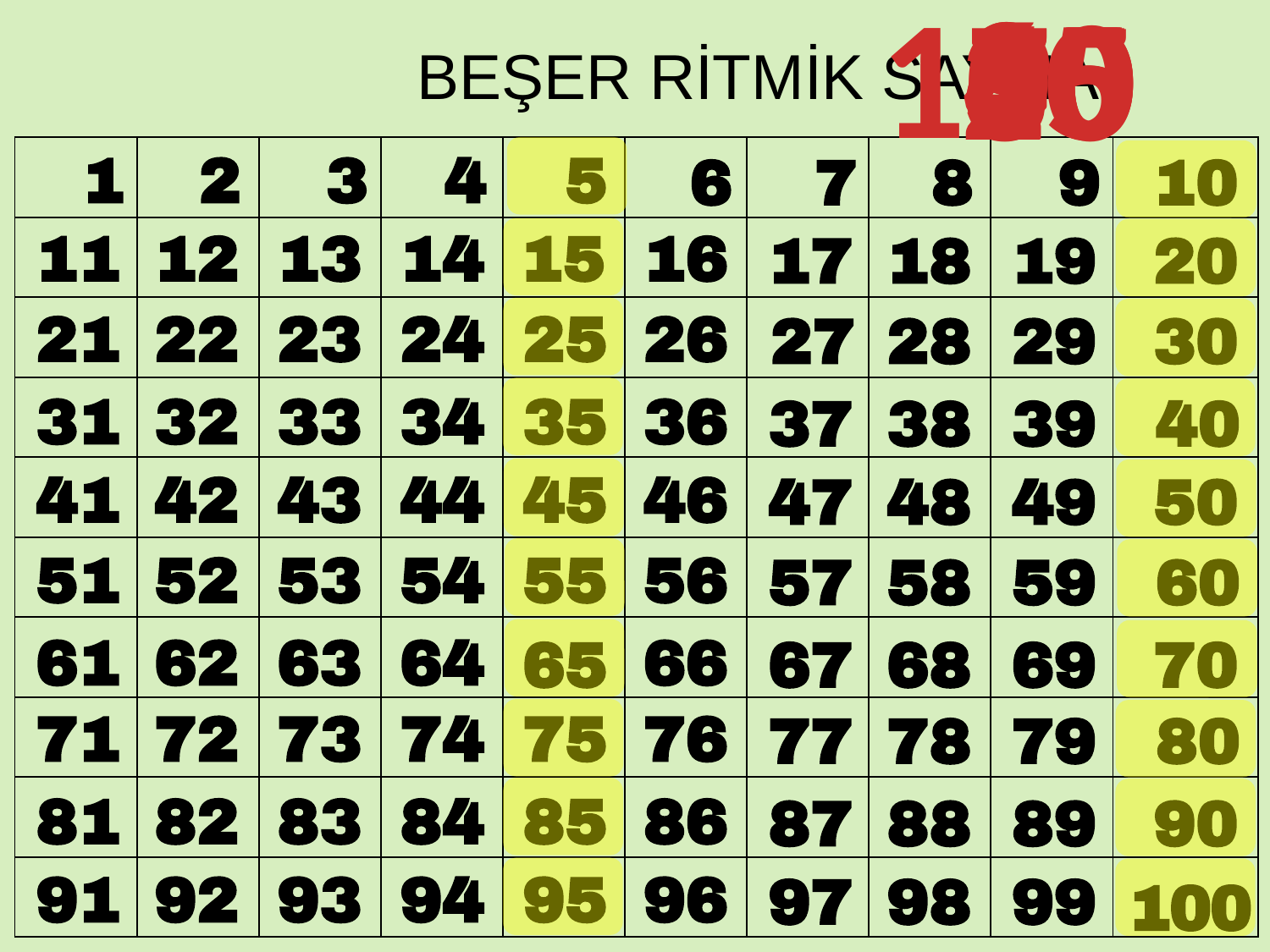

40
5
45
15
10
100
60
75
90
55
70
65
80
95
85
50
25
20
35
30
# BEŞER RİTMİK SAYMA

1
2
3
4
5
6
7
8
9
10

|  |  |  |  |  |  |  |  |  |  |
| --- | --- | --- | --- | --- | --- | --- | --- | --- | --- |
|  |  |  |  |  |  |  |  |  |  |
|  |  |  |  |  |  |  |  |  |  |
|  |  |  |  |  |  |  |  |  |  |
|  |  |  |  |  |  |  |  |  |  |
|  |  |  |  |  |  |  |  |  |  |
|  |  |  |  |  |  |  |  |  |  |
|  |  |  |  |  |  |  |  |  |  |
|  |  |  |  |  |  |  |  |  |  |
|  |  |  |  |  |  |  |  |  |  |

11
12
13
14
15
16
17
18
19
20

21
22
23
24
25
26
27
28
29
30

31
32
33
34
35
36
37
38
39
40

41
42
43
44
45
46
47
48
49
50

51
52
53
54
55
56
57
58
59
60

61
62
63
64
66
65
67
68
69
70

71
72
73
74
75
76
77
78
79
80

81
82
83
84
85
86
87
88
89
90

91
92
93
94
95
96
97
98
99

100